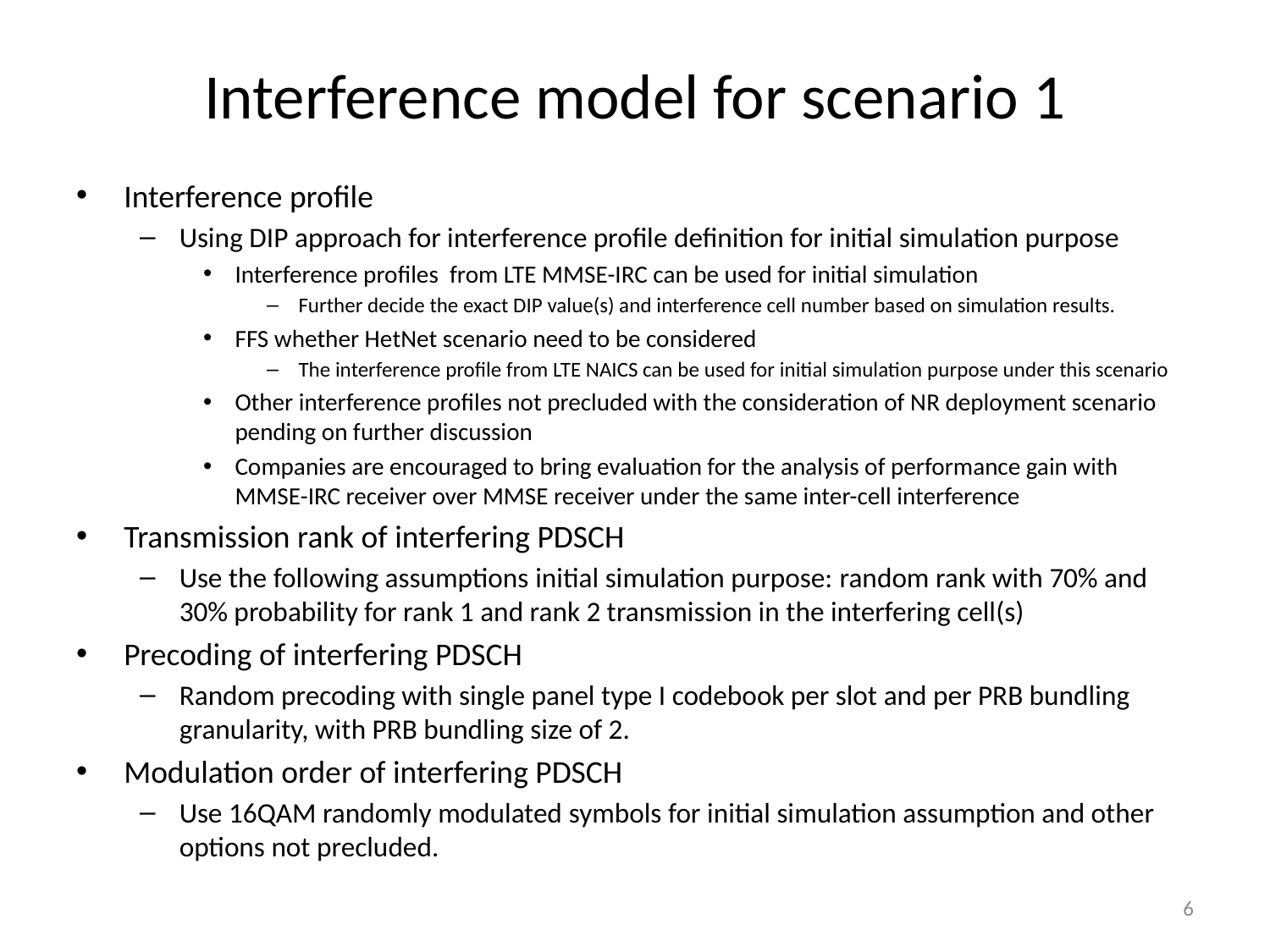

# Interference model for scenario 1
Interference profile
Using DIP approach for interference profile definition for initial simulation purpose
Interference profiles  from LTE MMSE-IRC can be used for initial simulation
Further decide the exact DIP value(s) and interference cell number based on simulation results.
FFS whether HetNet scenario need to be considered
The interference profile from LTE NAICS can be used for initial simulation purpose under this scenario
Other interference profiles not precluded with the consideration of NR deployment scenario pending on further discussion
Companies are encouraged to bring evaluation for the analysis of performance gain with MMSE-IRC receiver over MMSE receiver under the same inter-cell interference
Transmission rank of interfering PDSCH
Use the following assumptions initial simulation purpose: random rank with 70% and 30% probability for rank 1 and rank 2 transmission in the interfering cell(s)
Precoding of interfering PDSCH
Random precoding with single panel type I codebook per slot and per PRB bundling granularity, with PRB bundling size of 2.
Modulation order of interfering PDSCH
Use 16QAM randomly modulated symbols for initial simulation assumption and other options not precluded.

6